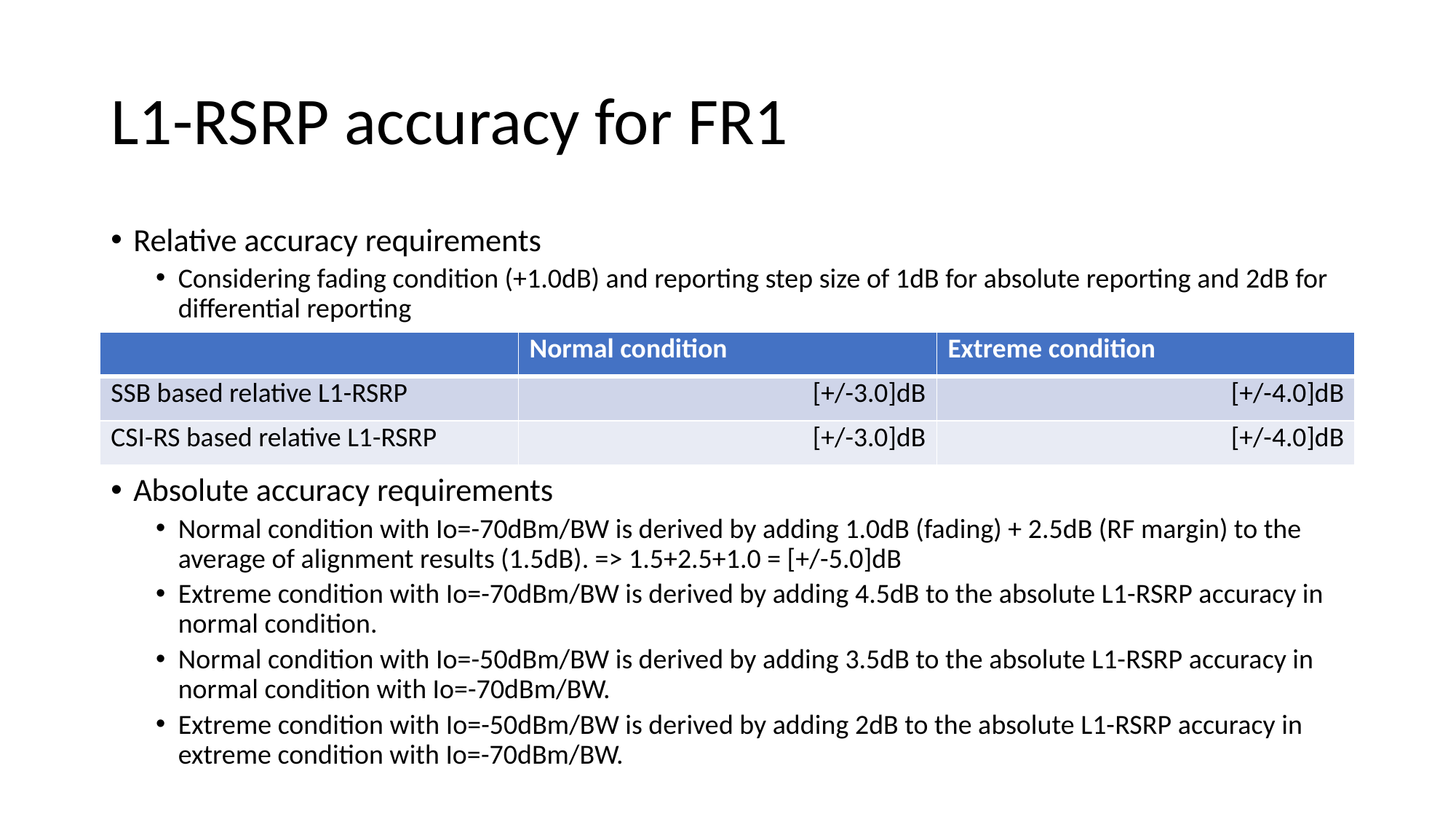

# L1-RSRP accuracy for FR1
Relative accuracy requirements
Considering fading condition (+1.0dB) and reporting step size of 1dB for absolute reporting and 2dB for differential reporting

Absolute accuracy requirements
Normal condition with Io=-70dBm/BW is derived by adding 1.0dB (fading) + 2.5dB (RF margin) to the average of alignment results (1.5dB). => 1.5+2.5+1.0 = [+/-5.0]dB
Extreme condition with Io=-70dBm/BW is derived by adding 4.5dB to the absolute L1-RSRP accuracy in normal condition.
Normal condition with Io=-50dBm/BW is derived by adding 3.5dB to the absolute L1-RSRP accuracy in normal condition with Io=-70dBm/BW.
Extreme condition with Io=-50dBm/BW is derived by adding 2dB to the absolute L1-RSRP accuracy in extreme condition with Io=-70dBm/BW.
|  | Normal condition | Extreme condition |
| --- | --- | --- |
| SSB based relative L1-RSRP | [+/-3.0]dB | [+/-4.0]dB |
| CSI-RS based relative L1-RSRP | [+/-3.0]dB | [+/-4.0]dB |